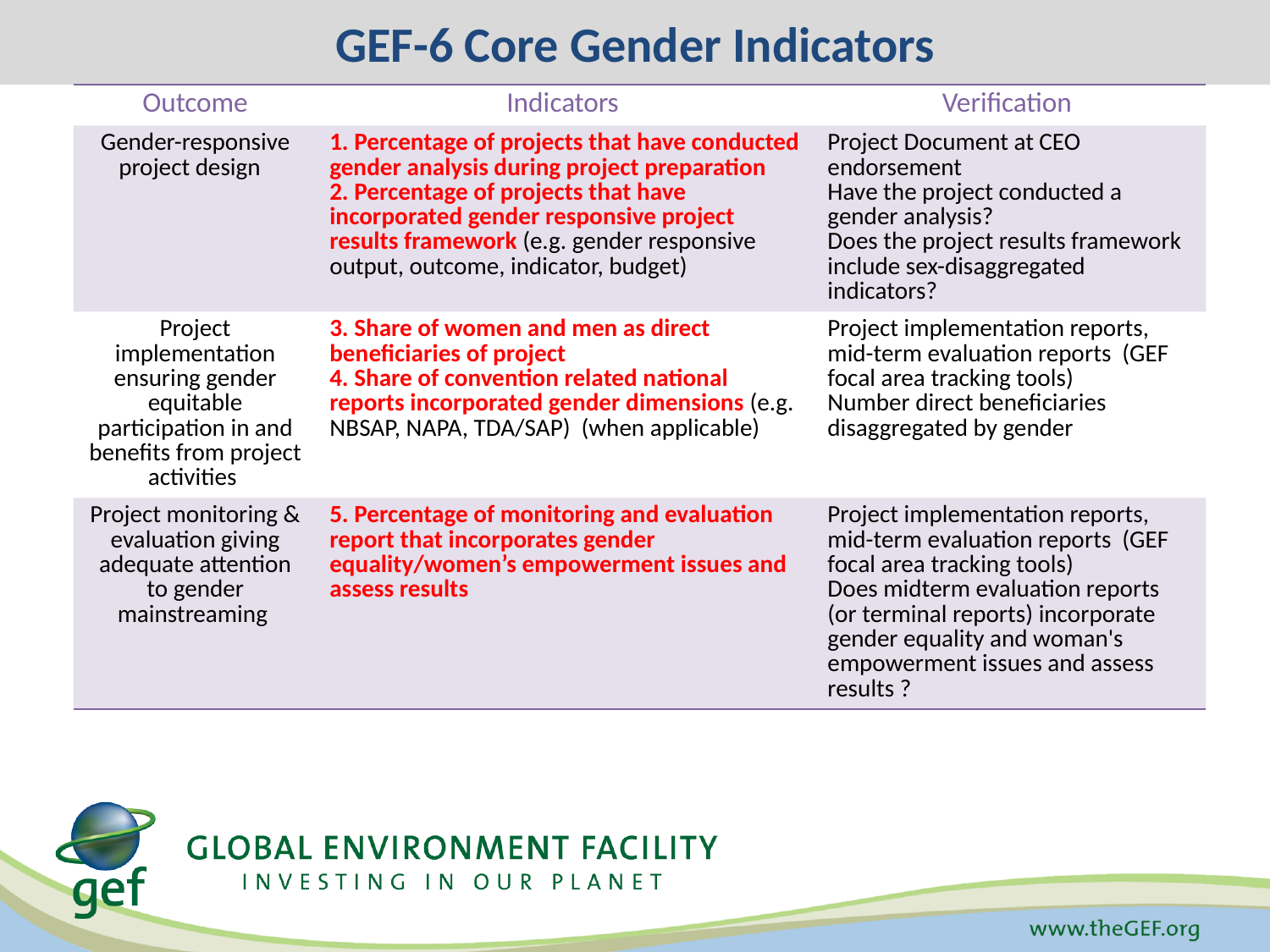

# GEF-6 Core Gender Indicators
| Outcome | Indicators | Verification |
| --- | --- | --- |
| Gender-responsive project design | 1. Percentage of projects that have conducted gender analysis during project preparation 2. Percentage of projects that have incorporated gender responsive project results framework (e.g. gender responsive output, outcome, indicator, budget) | Project Document at CEO endorsement Have the project conducted a gender analysis? Does the project results framework include sex-disaggregated indicators? |
| Project implementation ensuring gender equitable participation in and benefits from project activities | 3. Share of women and men as direct beneficiaries of project 4. Share of convention related national reports incorporated gender dimensions (e.g. NBSAP, NAPA, TDA/SAP) (when applicable) | Project implementation reports, mid-term evaluation reports (GEF focal area tracking tools) Number direct beneficiaries disaggregated by gender |
| Project monitoring & evaluation giving adequate attention to gender mainstreaming | 5. Percentage of monitoring and evaluation report that incorporates gender equality/women’s empowerment issues and assess results | Project implementation reports, mid-term evaluation reports (GEF focal area tracking tools) Does midterm evaluation reports (or terminal reports) incorporate gender equality and woman's empowerment issues and assess results ? |